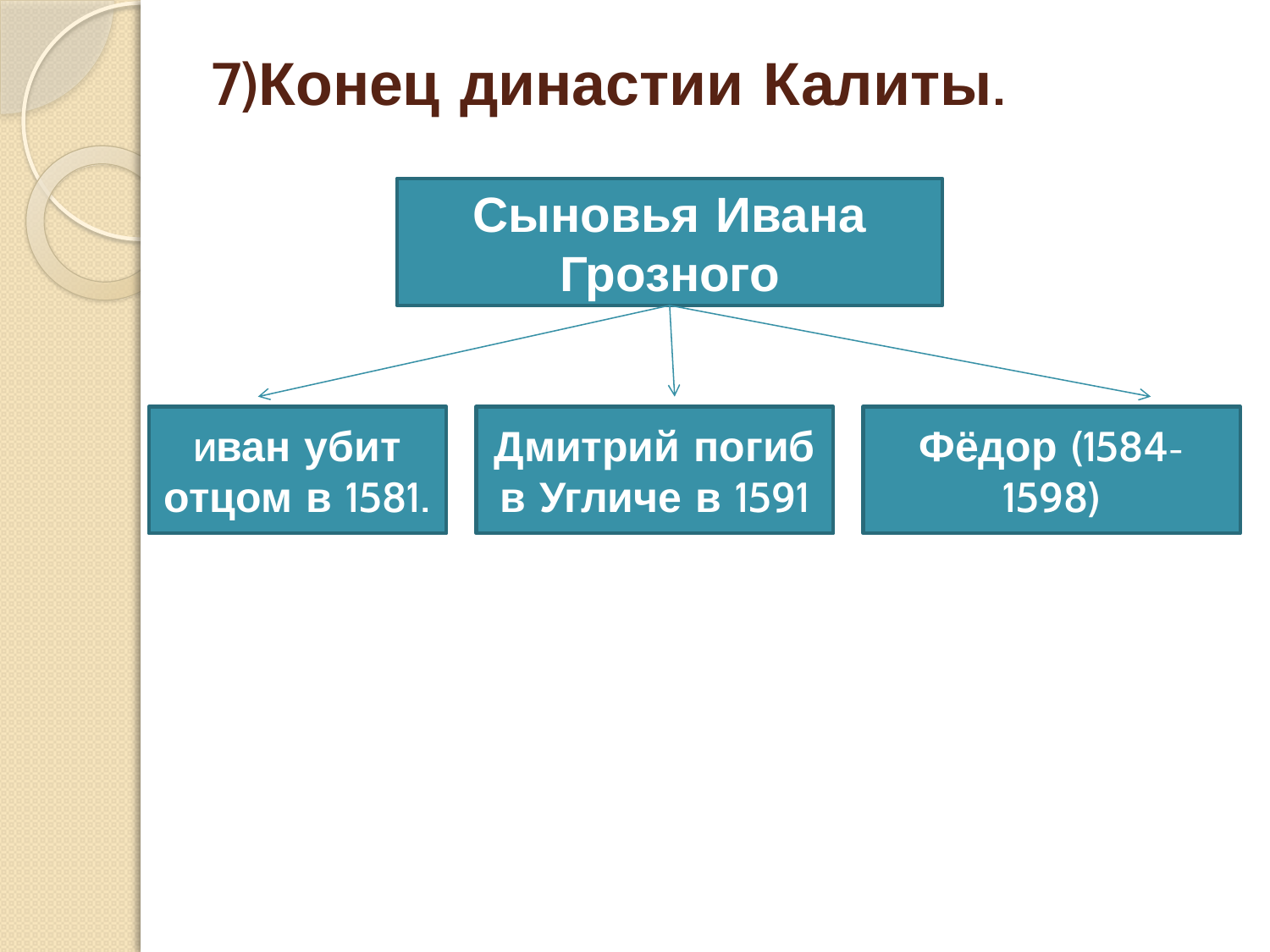

# 7)Конец династии Калиты.
Сыновья Ивана Грозного
Иван убит отцом в 1581.
Дмитрий погиб в Угличе в 1591
Фёдор (1584-1598)